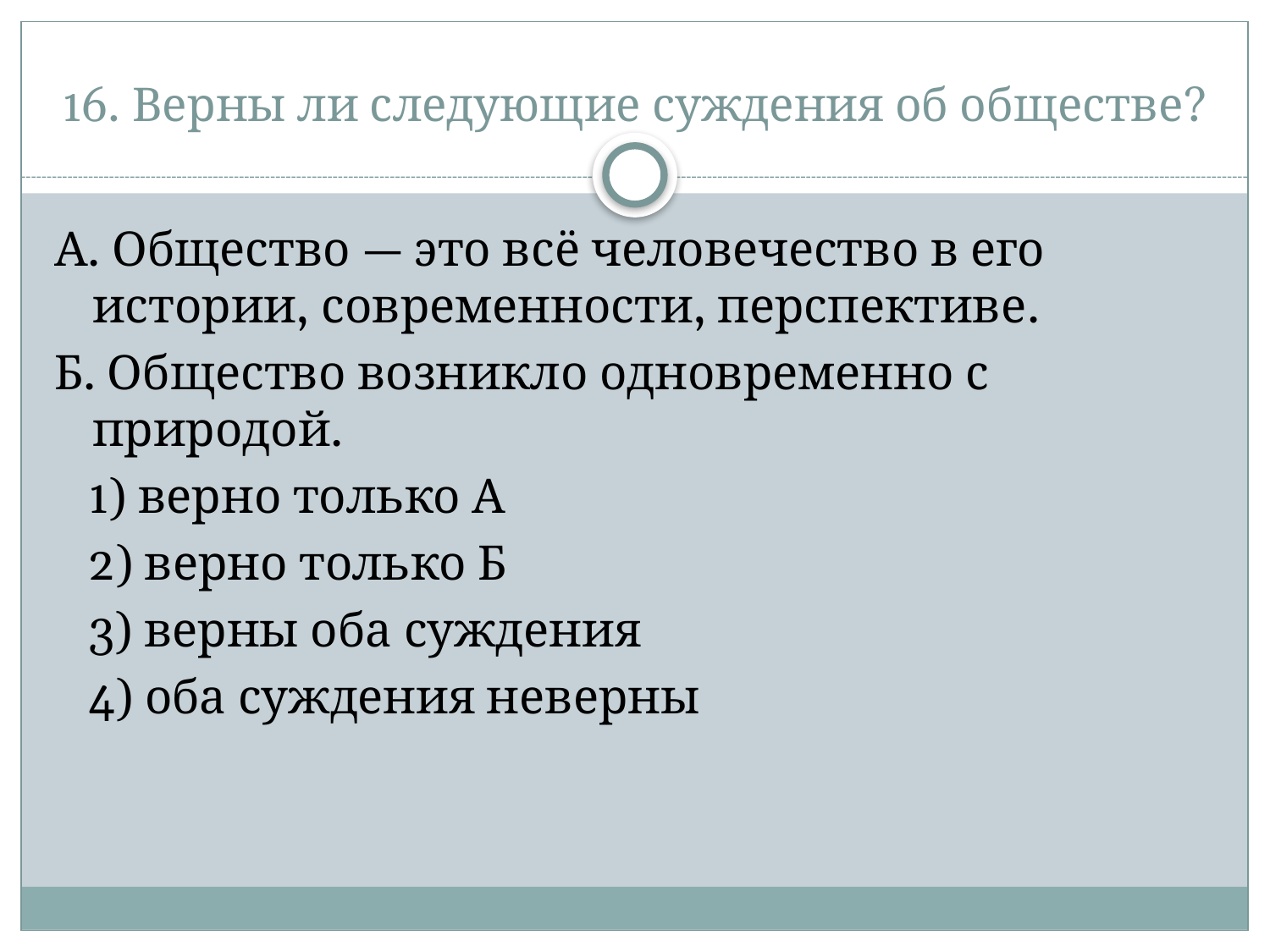

# 16. Верны ли следующие суждения об обществе?
А. Общество — это всё человечество в его истории, современности, перспективе.
Б. Общество возникло одновременно с природой.
   1) верно только А
   2) верно только Б
   3) верны оба суждения
   4) оба суждения неверны